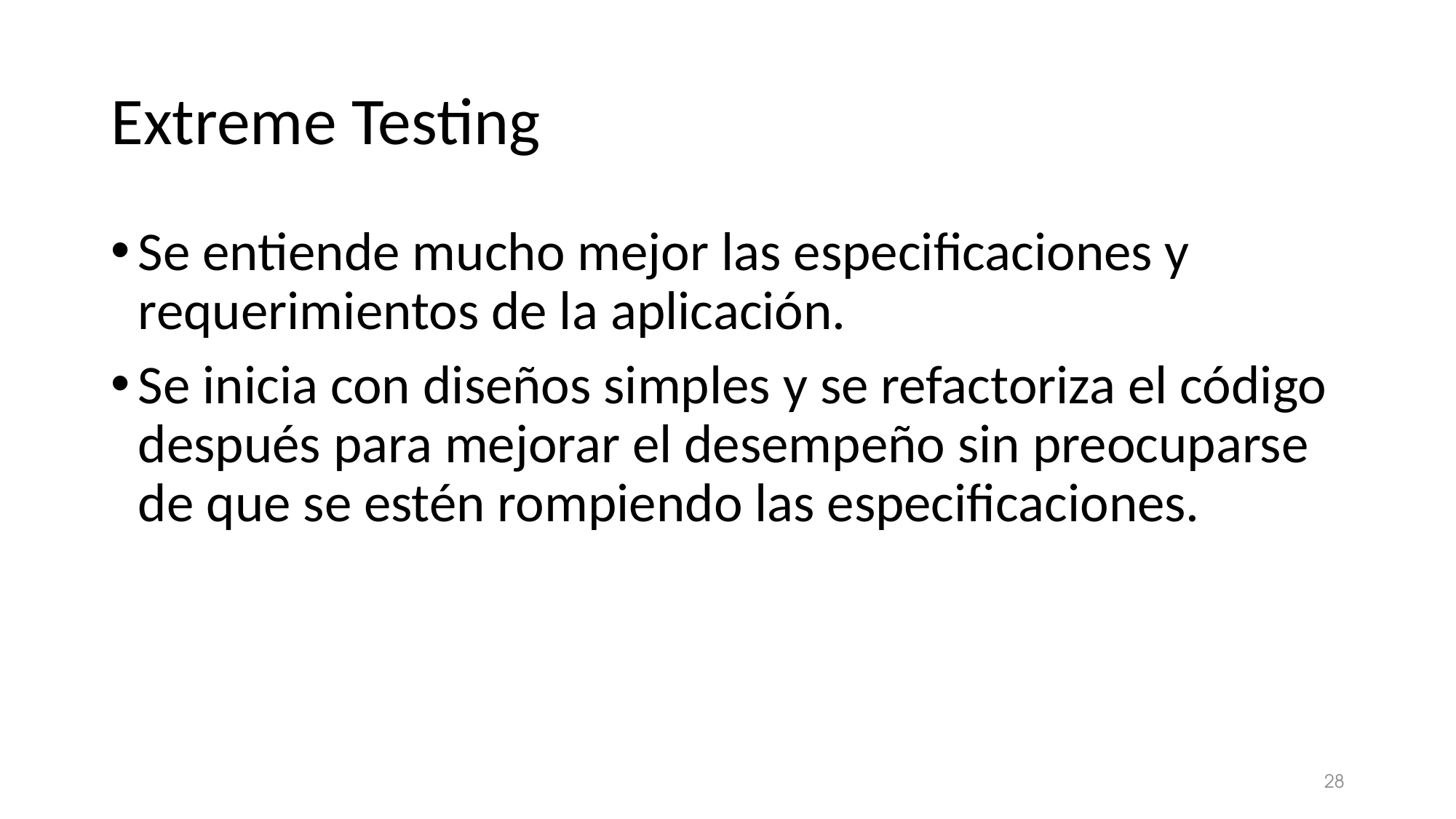

# Extreme Testing
Se entiende mucho mejor las especificaciones y requerimientos de la aplicación.
Se inicia con diseños simples y se refactoriza el código después para mejorar el desempeño sin preocuparse de que se estén rompiendo las especificaciones.
28